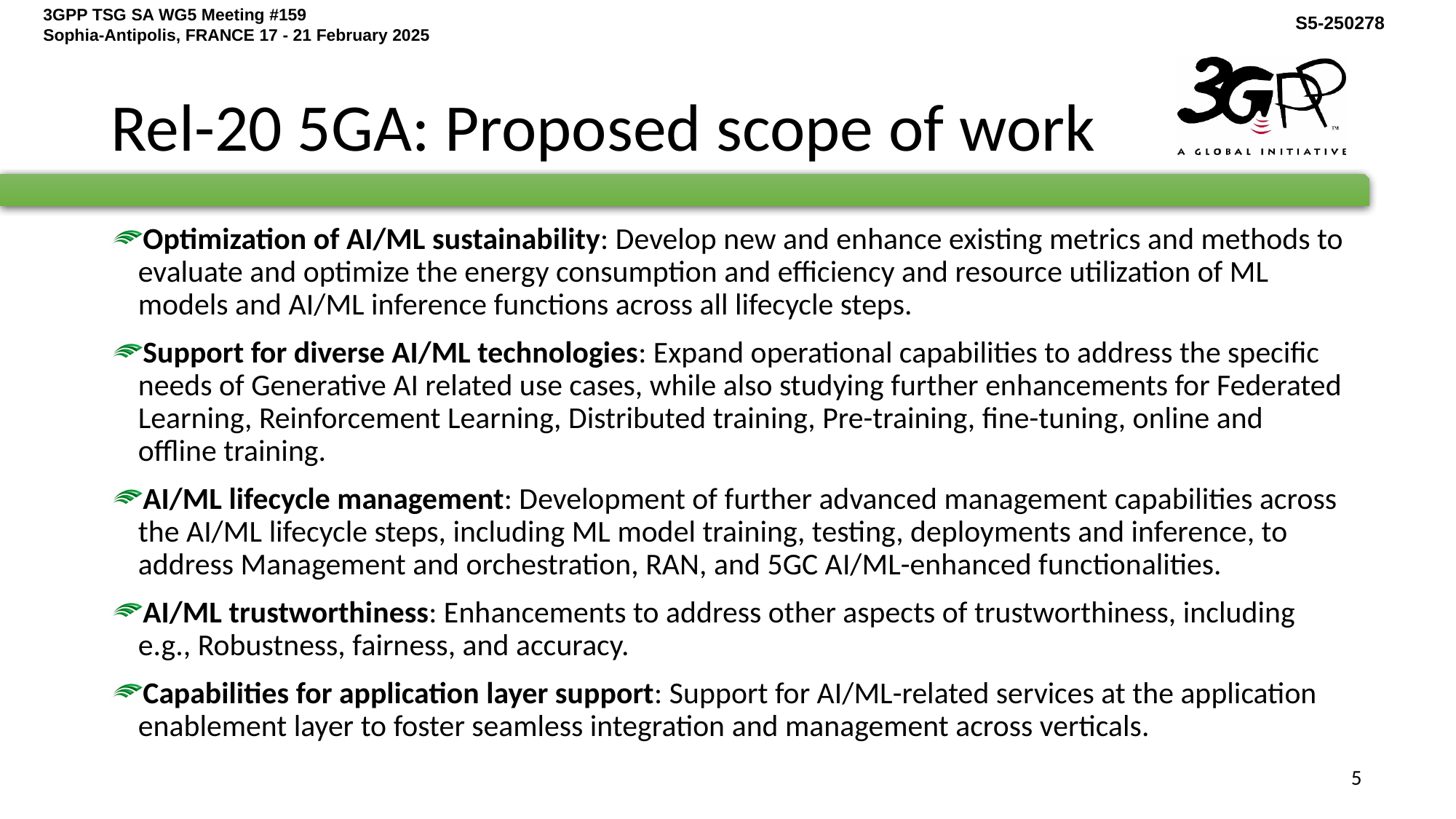

# Rel-20 5GA: Proposed scope of work
Optimization of AI/ML sustainability: Develop new and enhance existing metrics and methods to evaluate and optimize the energy consumption and efficiency and resource utilization of ML models and AI/ML inference functions across all lifecycle steps.
Support for diverse AI/ML technologies: Expand operational capabilities to address the specific needs of Generative AI related use cases, while also studying further enhancements for Federated Learning, Reinforcement Learning, Distributed training, Pre-training, fine-tuning, online and offline training.
AI/ML lifecycle management: Development of further advanced management capabilities across the AI/ML lifecycle steps, including ML model training, testing, deployments and inference, to address Management and orchestration, RAN, and 5GC AI/ML-enhanced functionalities.
AI/ML trustworthiness: Enhancements to address other aspects of trustworthiness, including e.g., Robustness, fairness, and accuracy.
Capabilities for application layer support: Support for AI/ML-related services at the application enablement layer to foster seamless integration and management across verticals.